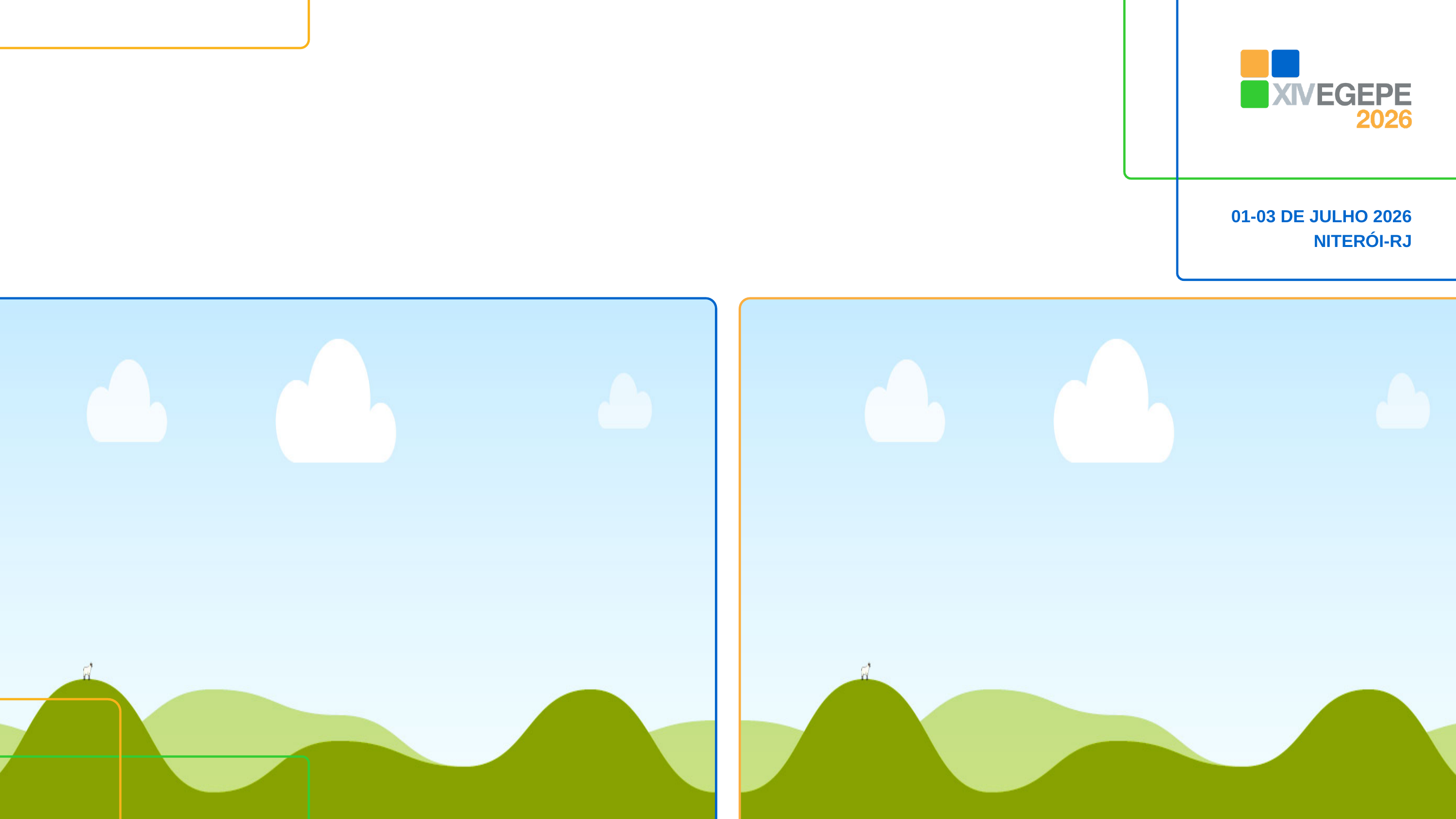

Exemplo de Título do Projeto
01-03 DE JULHO 2026
NITERÓI-RJ